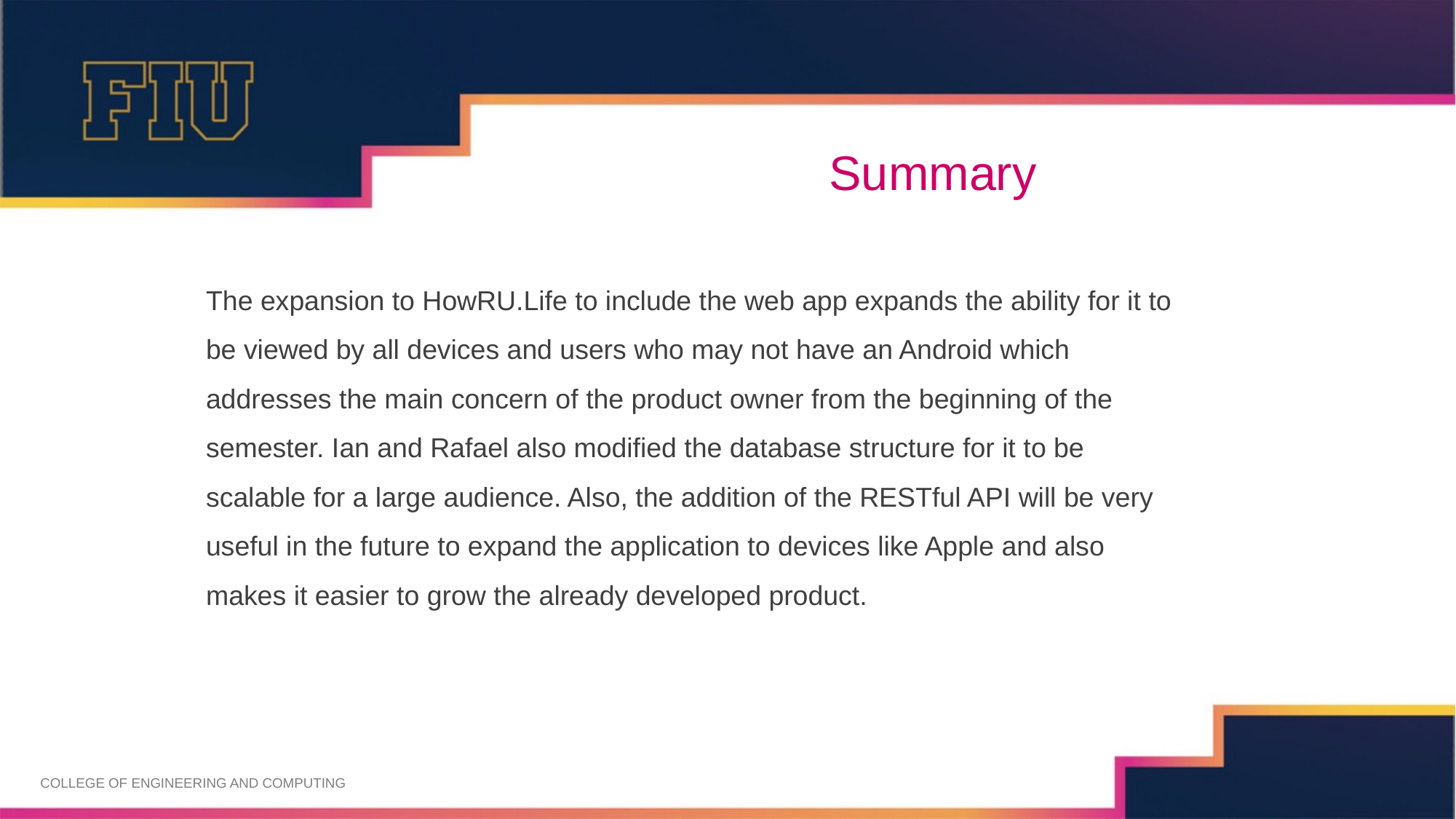

# Summary
The expansion to HowRU.Life to include the web app expands the ability for it to be viewed by all devices and users who may not have an Android which addresses the main concern of the product owner from the beginning of the semester. Ian and Rafael also modified the database structure for it to be scalable for a large audience. Also, the addition of the RESTful API will be very useful in the future to expand the application to devices like Apple and also makes it easier to grow the already developed product.